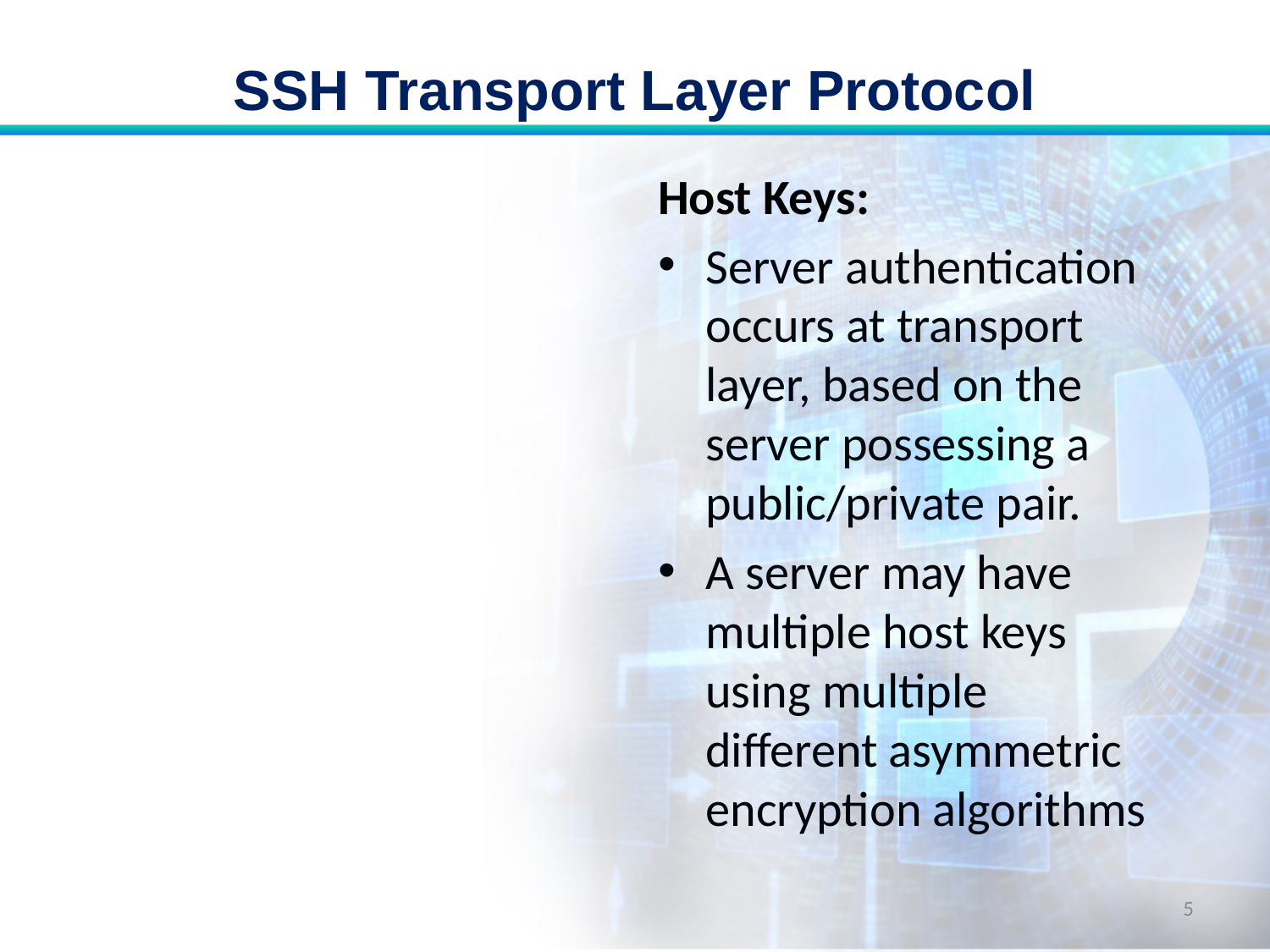

# SSH Transport Layer Protocol
Host Keys:
Server authentication occurs at transport layer, based on the server possessing a public/private pair.
A server may have multiple host keys using multiple different asymmetric encryption algorithms
5